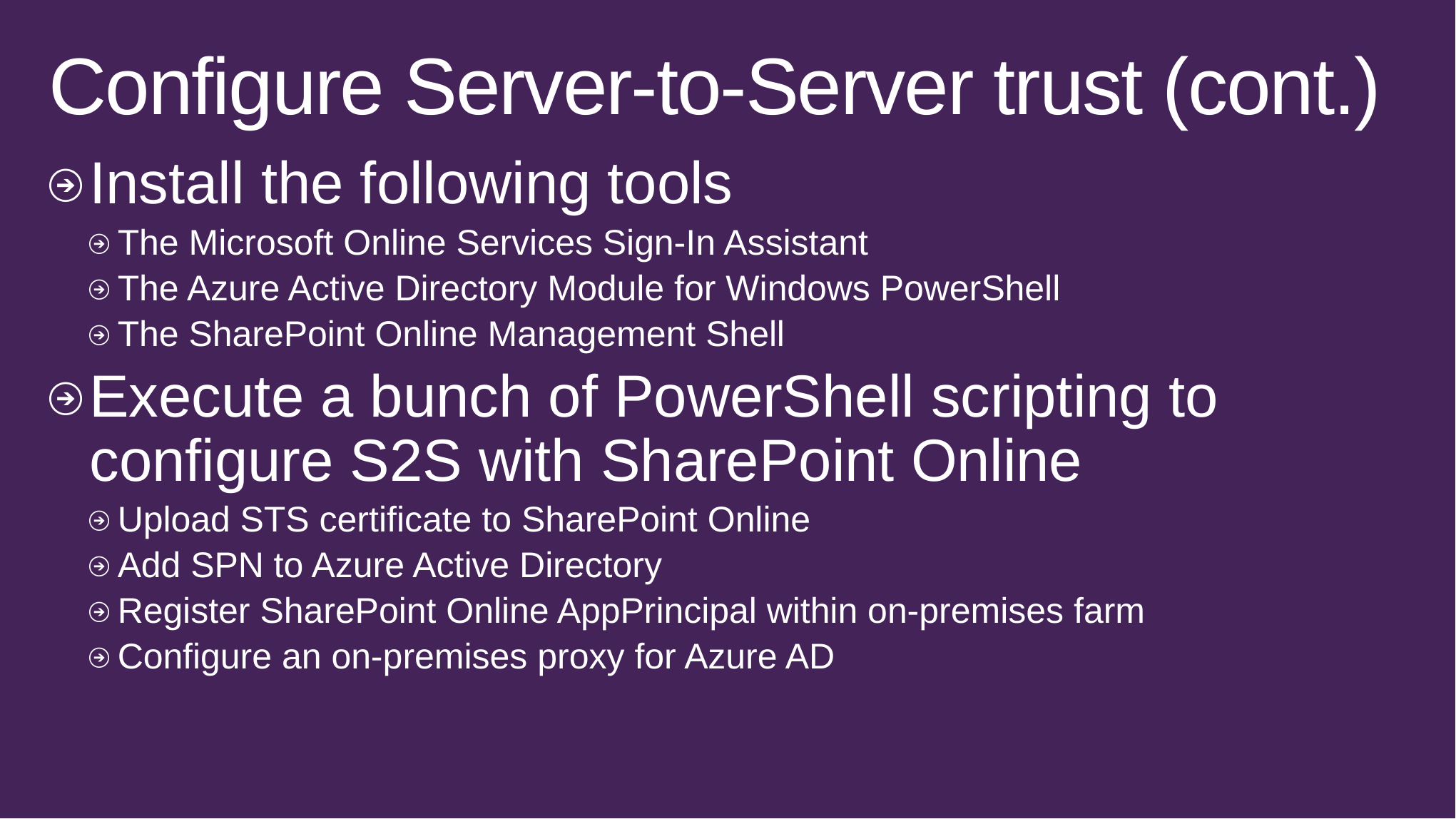

# Configure Server-to-Server trust (cont.)
Install the following tools
The Microsoft Online Services Sign-In Assistant
The Azure Active Directory Module for Windows PowerShell
The SharePoint Online Management Shell
Execute a bunch of PowerShell scripting to configure S2S with SharePoint Online
Upload STS certificate to SharePoint Online
Add SPN to Azure Active Directory
Register SharePoint Online AppPrincipal within on-premises farm
Configure an on-premises proxy for Azure AD